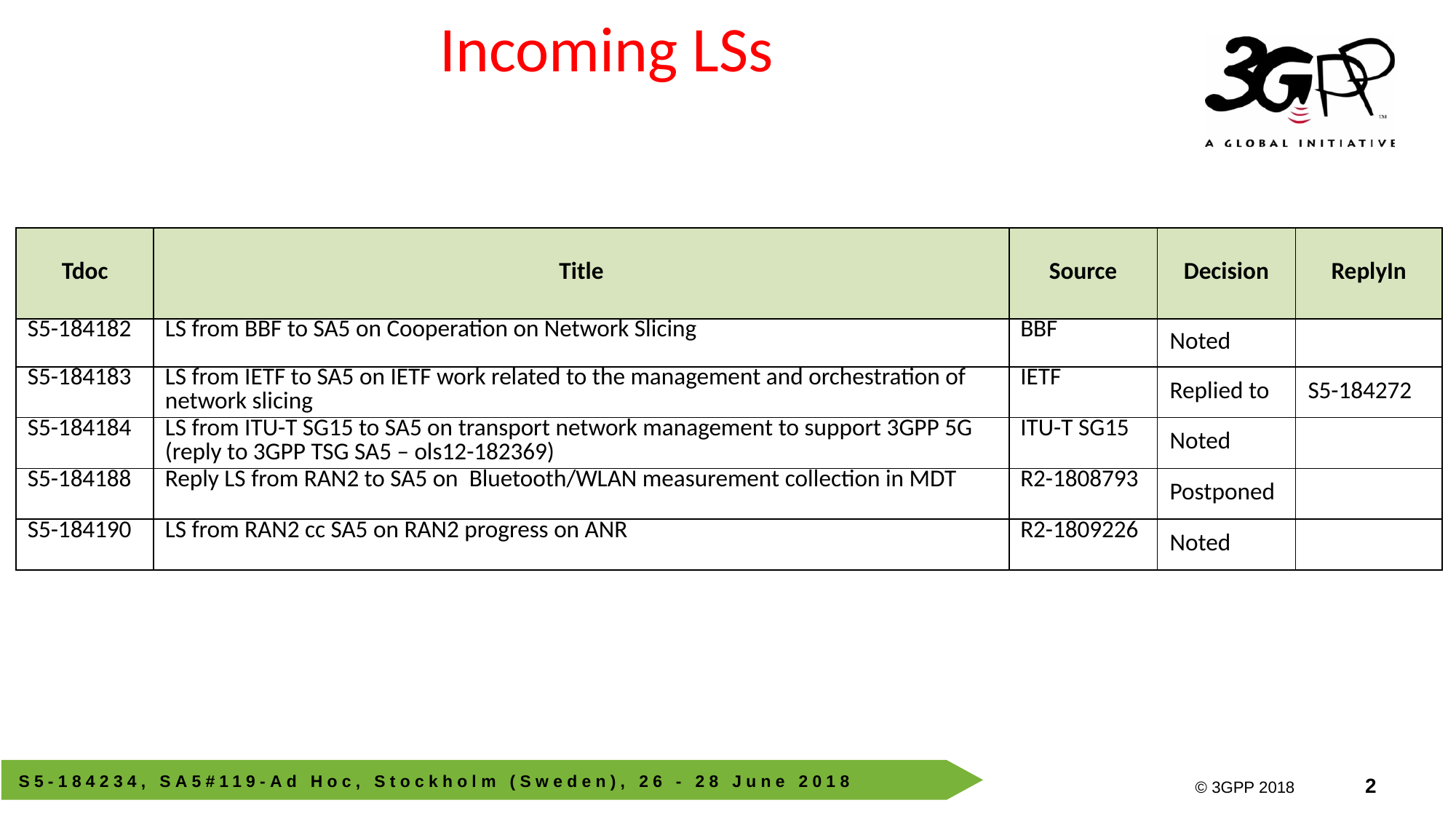

# Incoming LSs
| Tdoc | Title | Source | Decision | ReplyIn |
| --- | --- | --- | --- | --- |
| S5-184182 | LS from BBF to SA5 on Cooperation on Network Slicing | BBF | Noted |  |
| S5-184183 | LS from IETF to SA5 on IETF work related to the management and orchestration of network slicing | IETF | Replied to | S5-184272 |
| S5-184184 | LS from ITU-T SG15 to SA5 on transport network management to support 3GPP 5G (reply to 3GPP TSG SA5 – ols12-182369) | ITU-T SG15 | Noted |  |
| S5-184188 | Reply LS from RAN2 to SA5 on Bluetooth/WLAN measurement collection in MDT | R2-1808793 | Postponed |  |
| S5-184190 | LS from RAN2 cc SA5 on RAN2 progress on ANR | R2-1809226 | Noted |  |